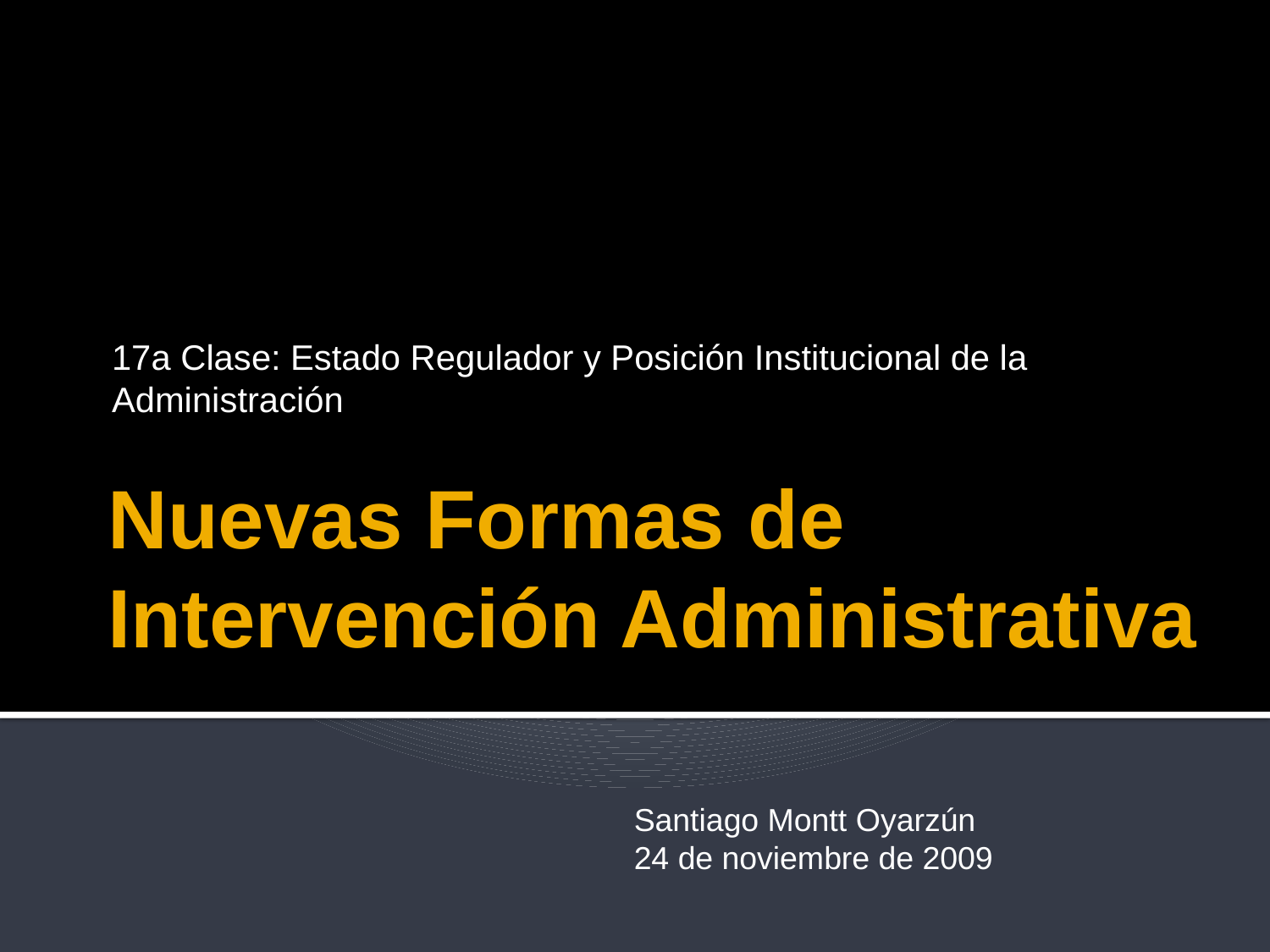

17a Clase: Estado Regulador y Posición Institucional de la Administración

# Nuevas Formas de Intervención Administrativa
Santiago Montt Oyarzún
24 de noviembre de 2009